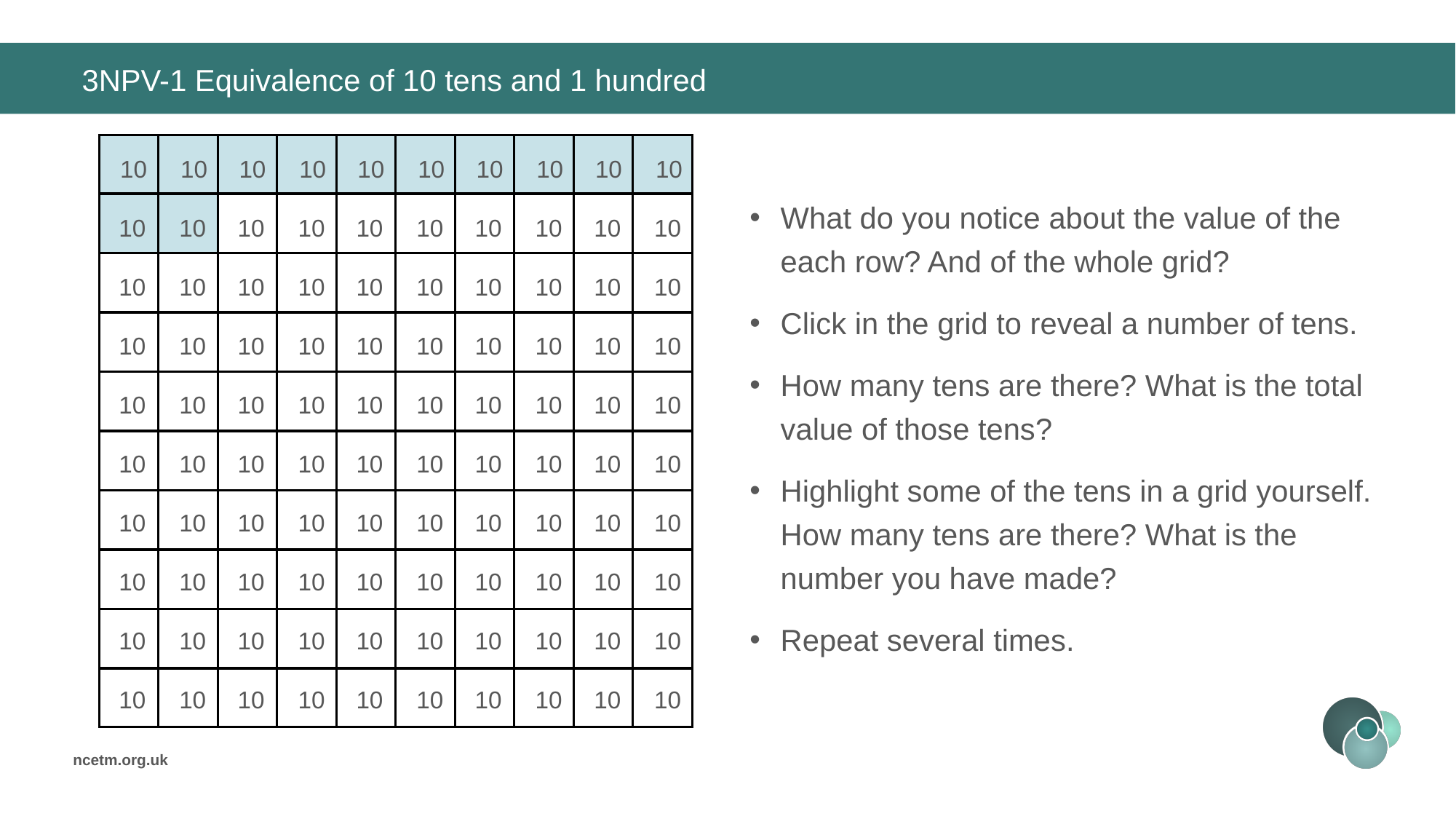

# 3NPV-1 Equivalence of 10 tens and 1 hundred

10
10
10
10
10
10
10
10
10
10
10
10
10
10
10
10
10
10
10
10
10
10
10
10
10
10
10
10
10
10
10
10
10
10
10
10
10
10
10
10
10
10
10
10
10
10
10
10
10
10
10
10
10
10
10
10
10
10
10
10
10
10
10
10
10
10
10
10
10
10
10
10
10
10
10
10
10
10
10
10
10
10
10
10
10
10
10
10
10
10
10
10
10
10
10
10
10
10
10
10
What do you notice about the value of the each row? And of the whole grid?
Click in the grid to reveal a number of tens.
How many tens are there? What is the total value of those tens?
Highlight some of the tens in a grid yourself. How many tens are there? What is the number you have made?
Repeat several times.